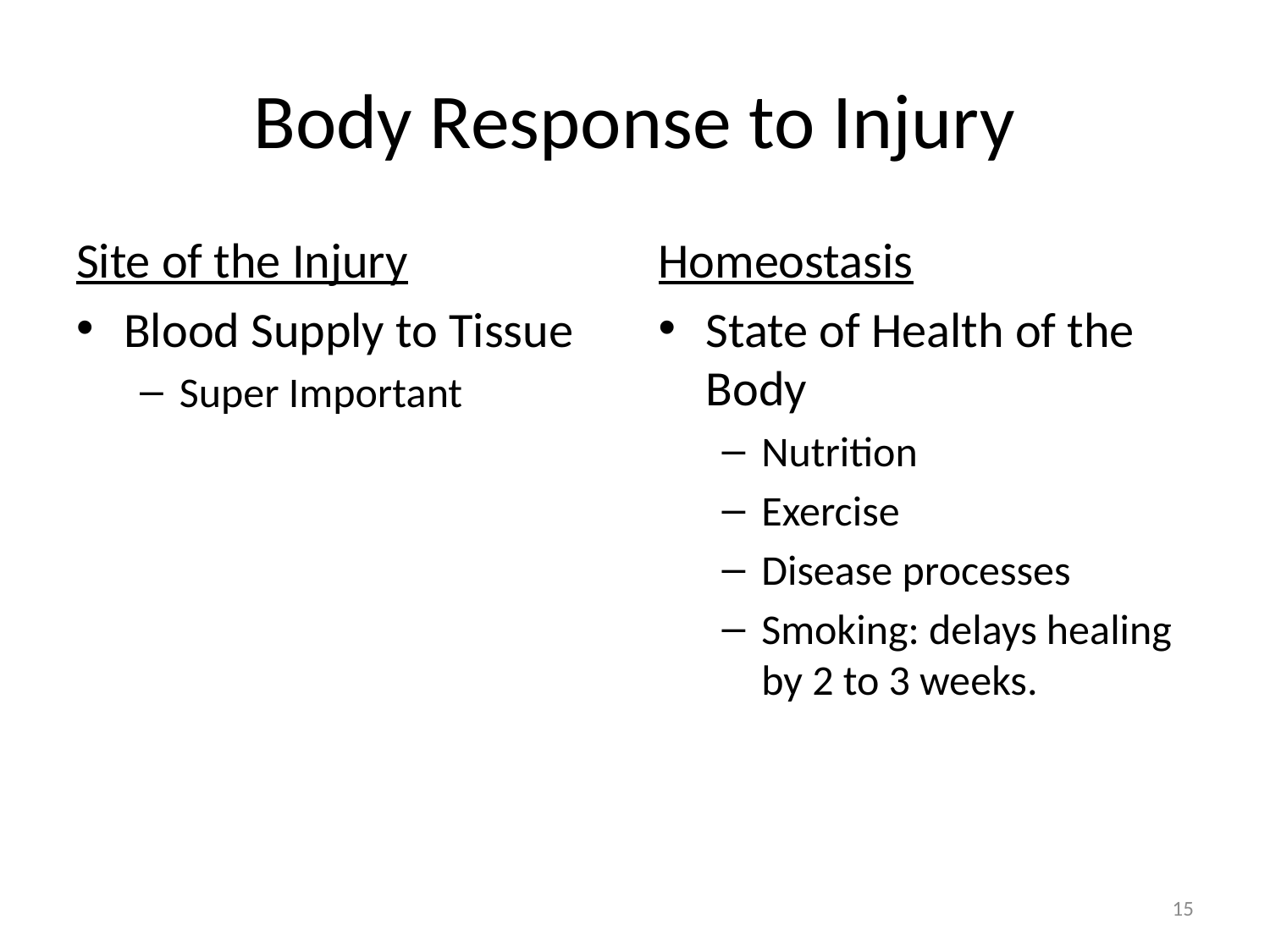

# Body Response to Injury
Site of the Injury
Blood Supply to Tissue
Super Important

Homeostasis
State of Health of the Body
Nutrition
Exercise
Disease processes
Smoking: delays healing by 2 to 3 weeks.

15